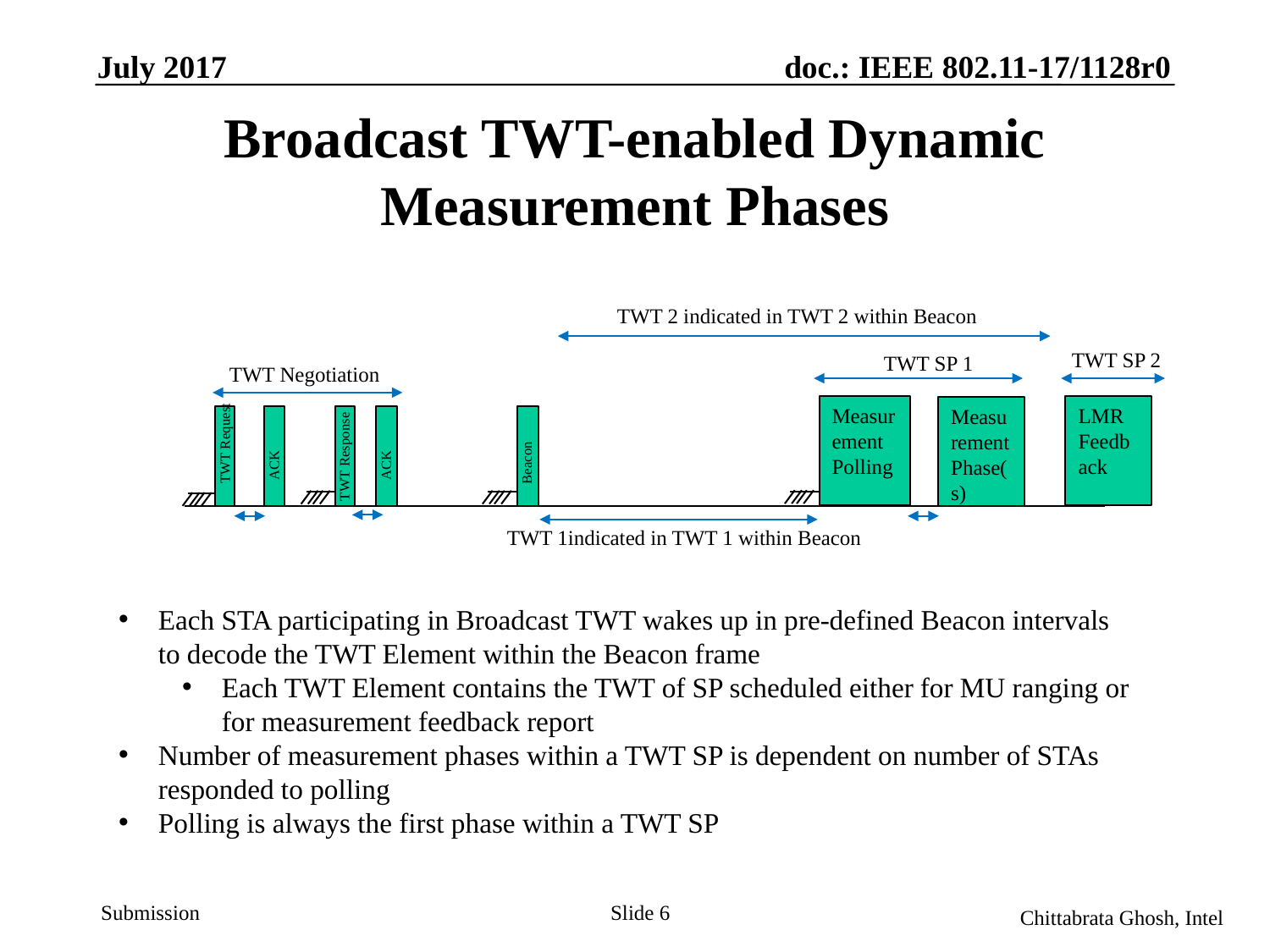

July 2017
doc.: IEEE 802.11-17/1128r0
# Broadcast TWT-enabled Dynamic Measurement Phases
TWT 2 indicated in TWT 2 within Beacon
TWT SP 2
TWT SP 1
TWT Negotiation
Measurement Polling
LMR Feedback
Measurement Phase(s)

ACK
ACK
TWT Request
Beacon
TWT Response
TWT 1indicated in TWT 1 within Beacon
Each STA participating in Broadcast TWT wakes up in pre-defined Beacon intervals to decode the TWT Element within the Beacon frame
Each TWT Element contains the TWT of SP scheduled either for MU ranging or for measurement feedback report
Number of measurement phases within a TWT SP is dependent on number of STAs responded to polling
Polling is always the first phase within a TWT SP
Slide 6
Chittabrata Ghosh, Intel